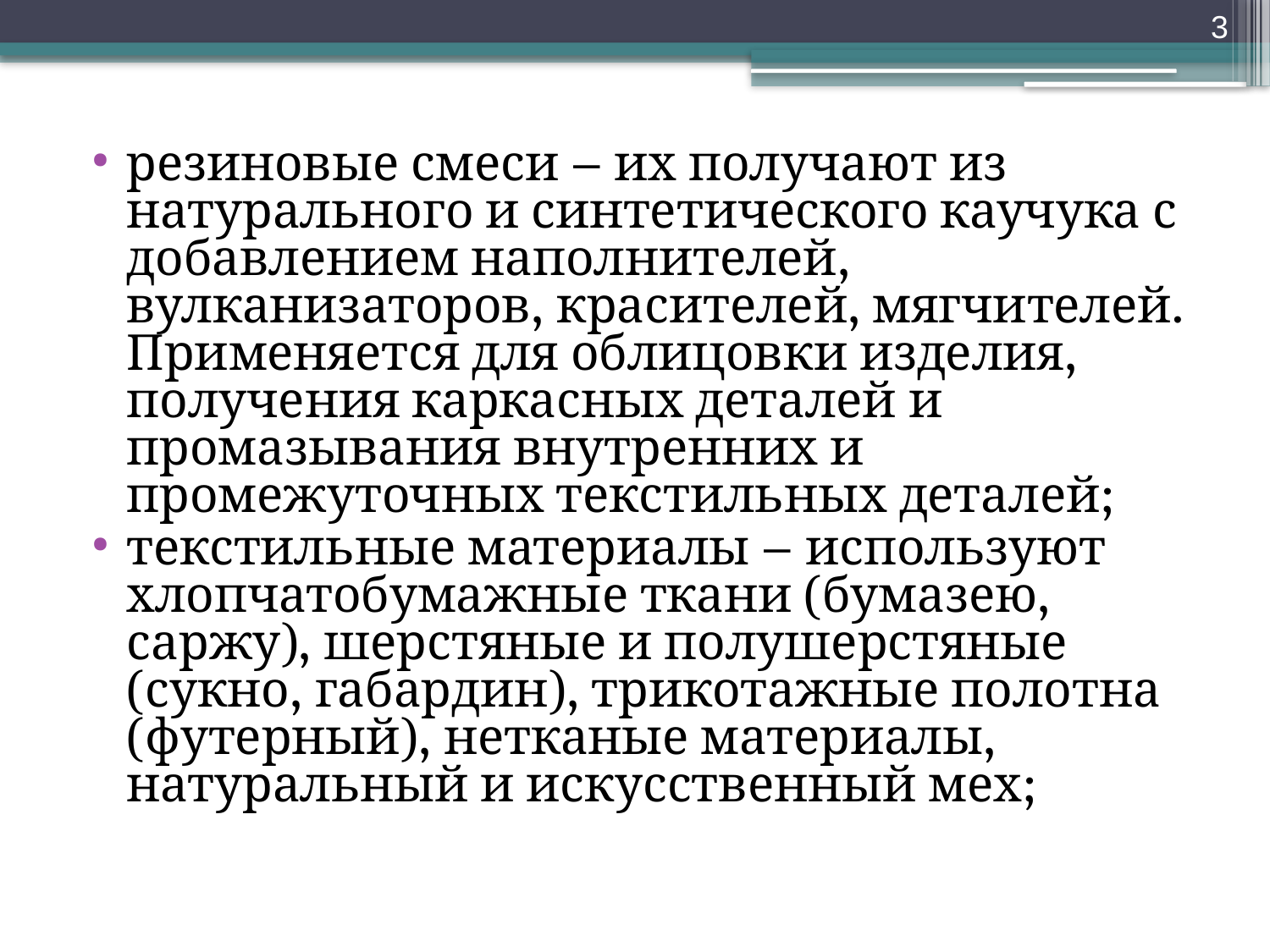

3
резиновые смеси – их получают из натурального и синтетического каучука с добавлением наполнителей, вулканизаторов, красителей, мягчителей. Применяется для облицовки изделия, получения каркасных деталей и промазывания внутренних и промежуточных текстильных деталей;
текстильные материалы – используют хлопчатобумажные ткани (бумазею, саржу), шерстяные и полушерстяные (сукно, габардин), трикотажные полотна (футерный), нетканые материалы, натуральный и искусственный мех;